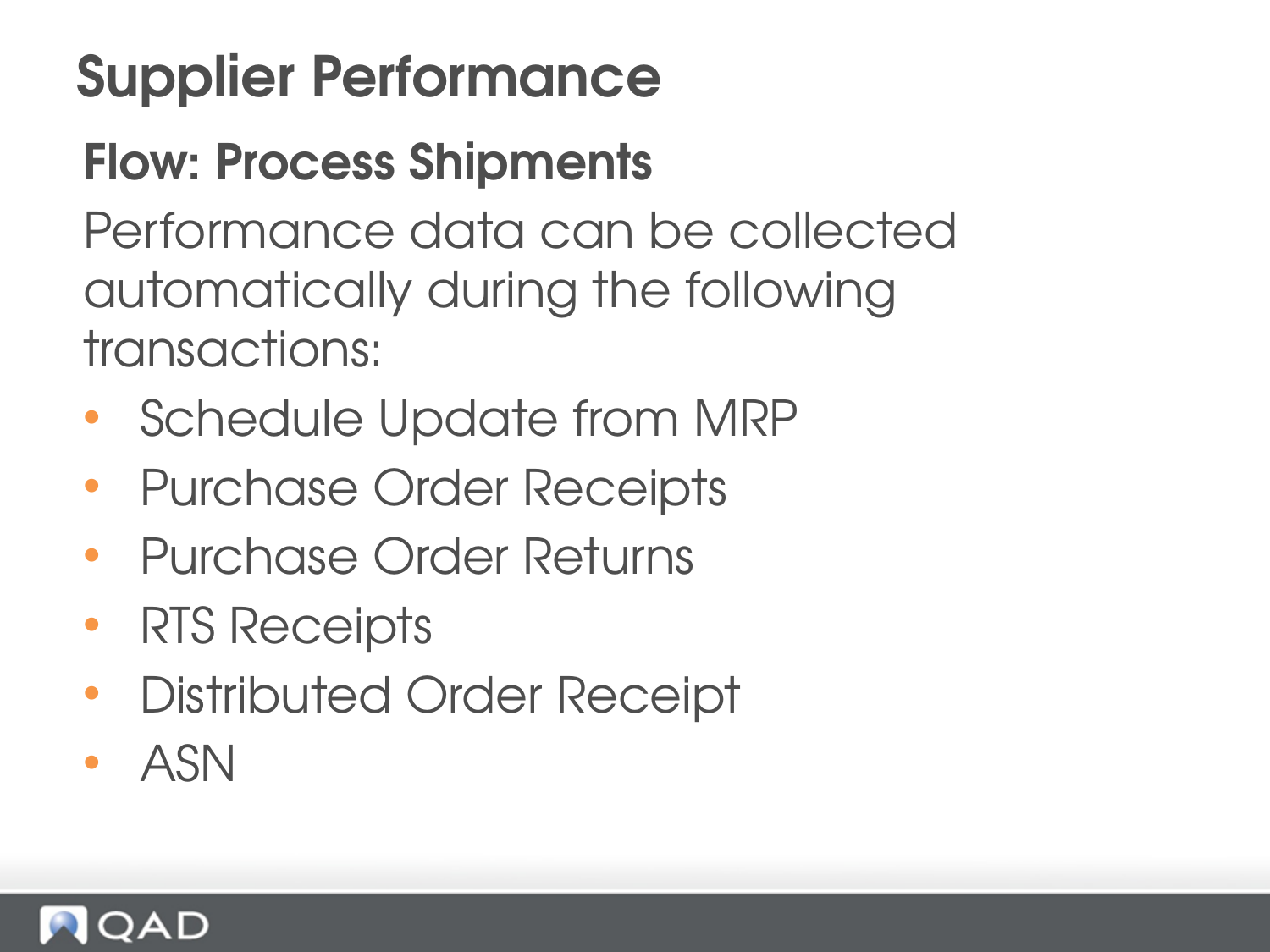

# Supplier Performance
Flow: Process Shipments
Performance data can be collected automatically during the following transactions:
Schedule Update from MRP
Purchase Order Receipts
Purchase Order Returns
RTS Receipts
Distributed Order Receipt
ASN